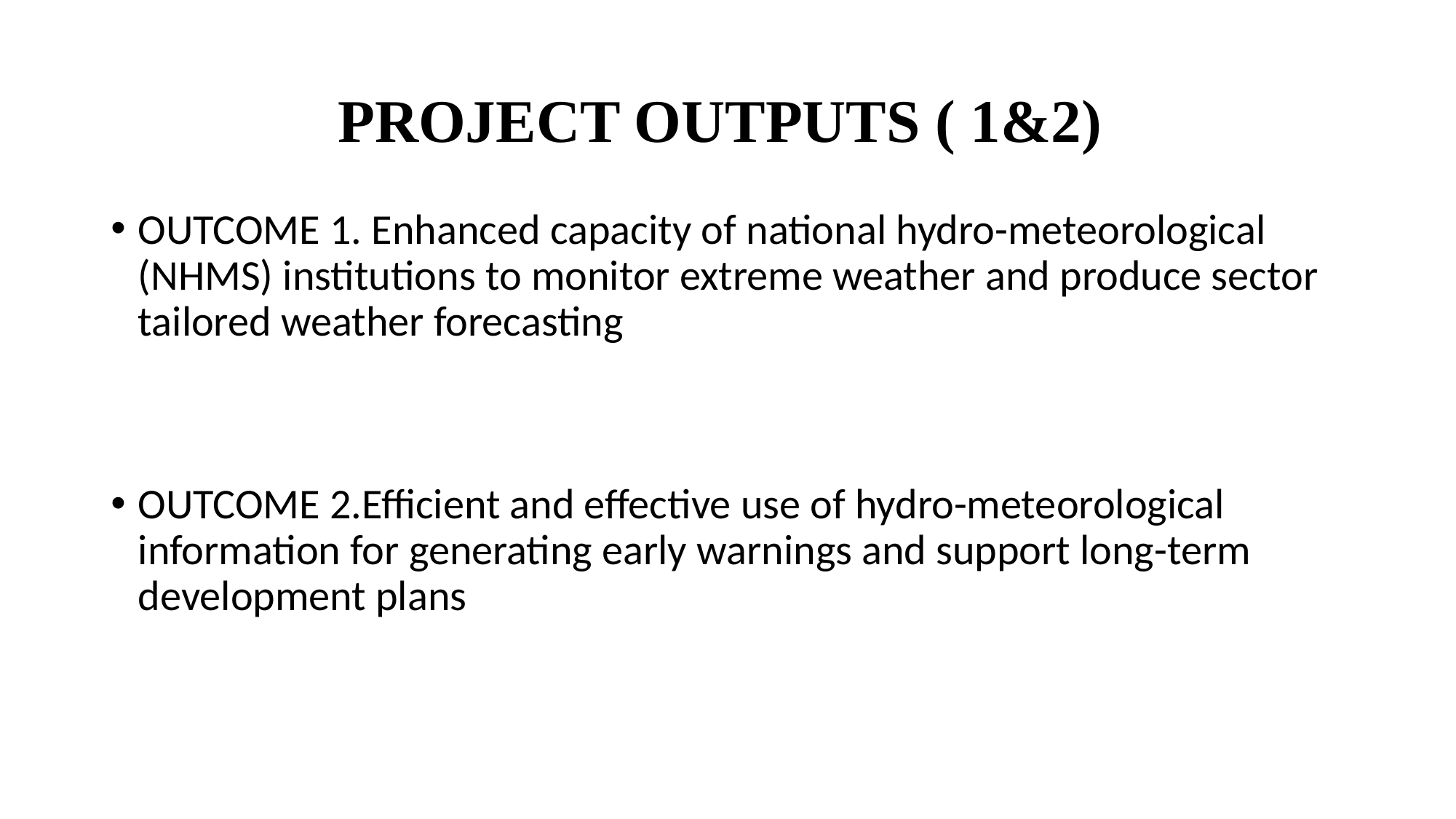

# PROJECT OUTPUTS ( 1&2)
OUTCOME 1. Enhanced capacity of national hydro-meteorological (NHMS) institutions to monitor extreme weather and produce sector tailored weather forecasting

OUTCOME 2.Efficient and effective use of hydro-meteorological information for generating early warnings and support long-term development plans